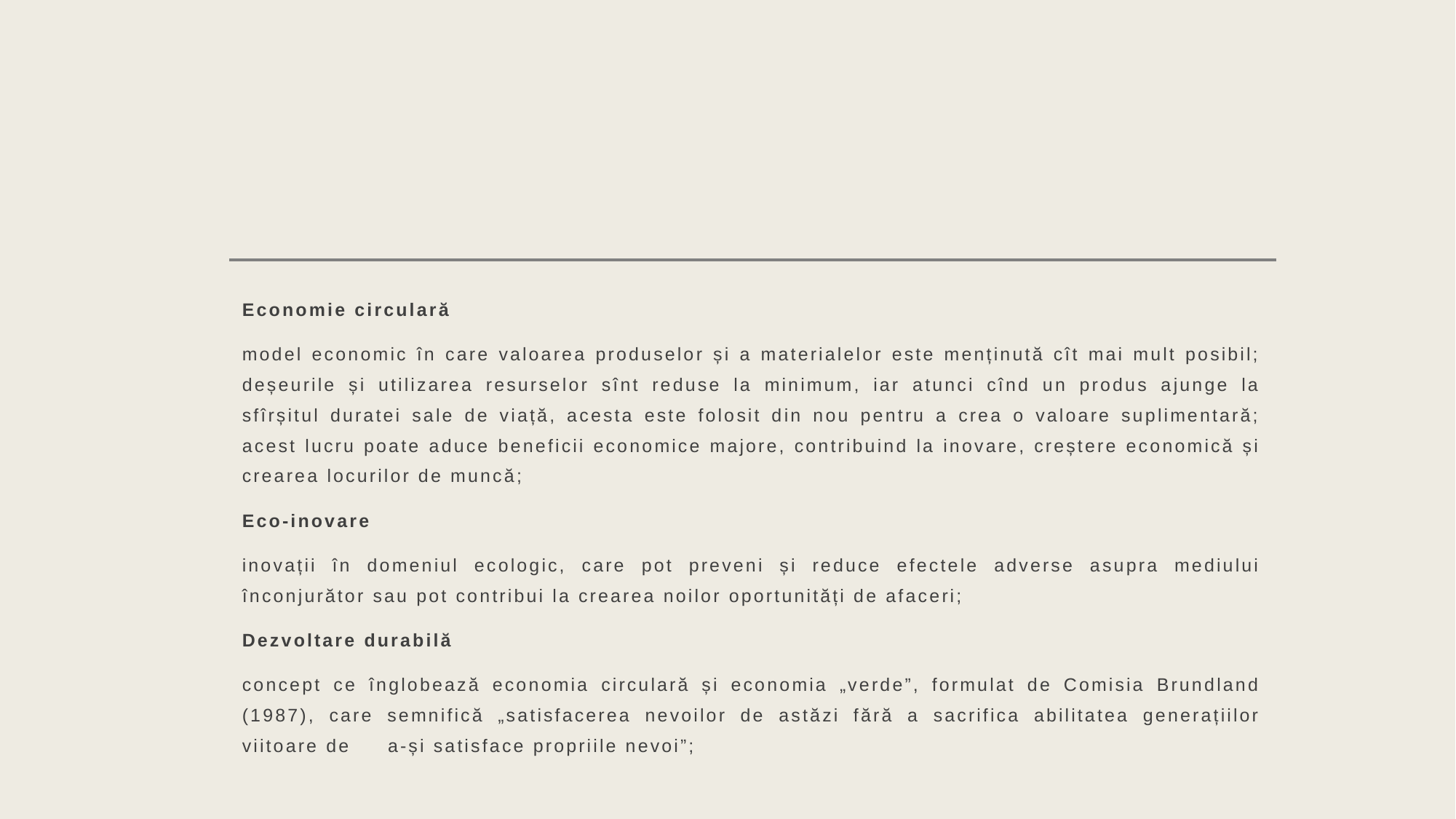

Economie circulară
model economic în care valoarea produselor și a materialelor este menținută cît mai mult posibil; deșeurile și utilizarea resurselor sînt reduse la minimum, iar atunci cînd un produs ajunge la sfîrșitul duratei sale de viață, acesta este folosit din nou pentru a crea o valoare suplimentară; acest lucru poate aduce beneficii economice majore, contribuind la inovare, creștere economică și crearea locurilor de muncă;
Eco-inovare
inovații în domeniul ecologic, care pot preveni și reduce efectele adverse asupra mediului înconjurător sau pot contribui la crearea noilor oportunități de afaceri;
Dezvoltare durabilă
concept ce înglobează economia circulară și economia „verde”, formulat de Comisia Brundland (1987), care semnifică „satisfacerea nevoilor de astăzi fără a sacrifica abilitatea generațiilor viitoare de     a-și satisface propriile nevoi”;